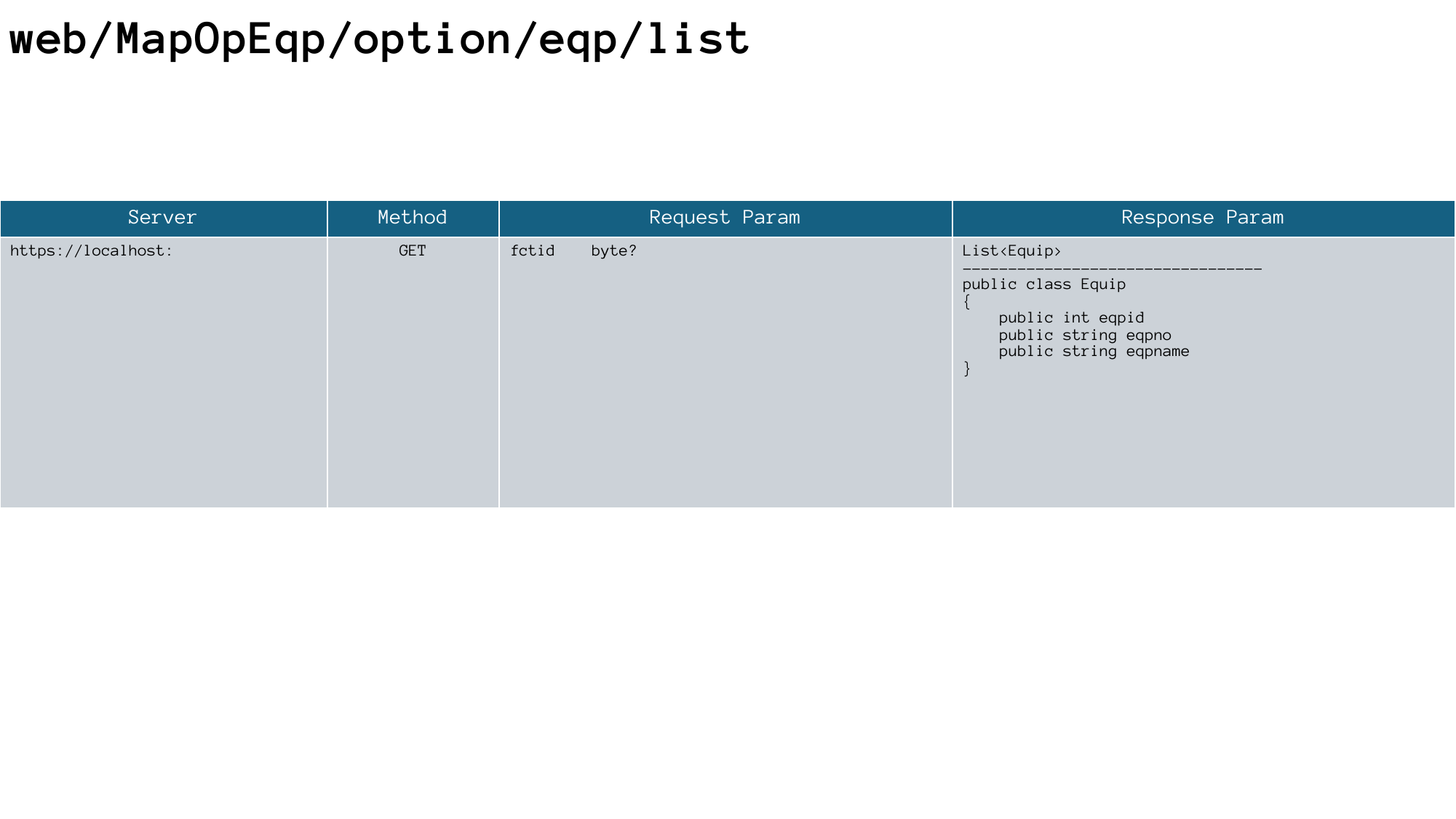

web/MapOpEqp/option/eqp/list
| Server | Method | Request Param | Response Param |
| --- | --- | --- | --- |
| https://localhost: | GET | fctid byte? | List<Equip> --------------------------------- public class Equip { public int eqpid public string eqpno public string eqpname } |